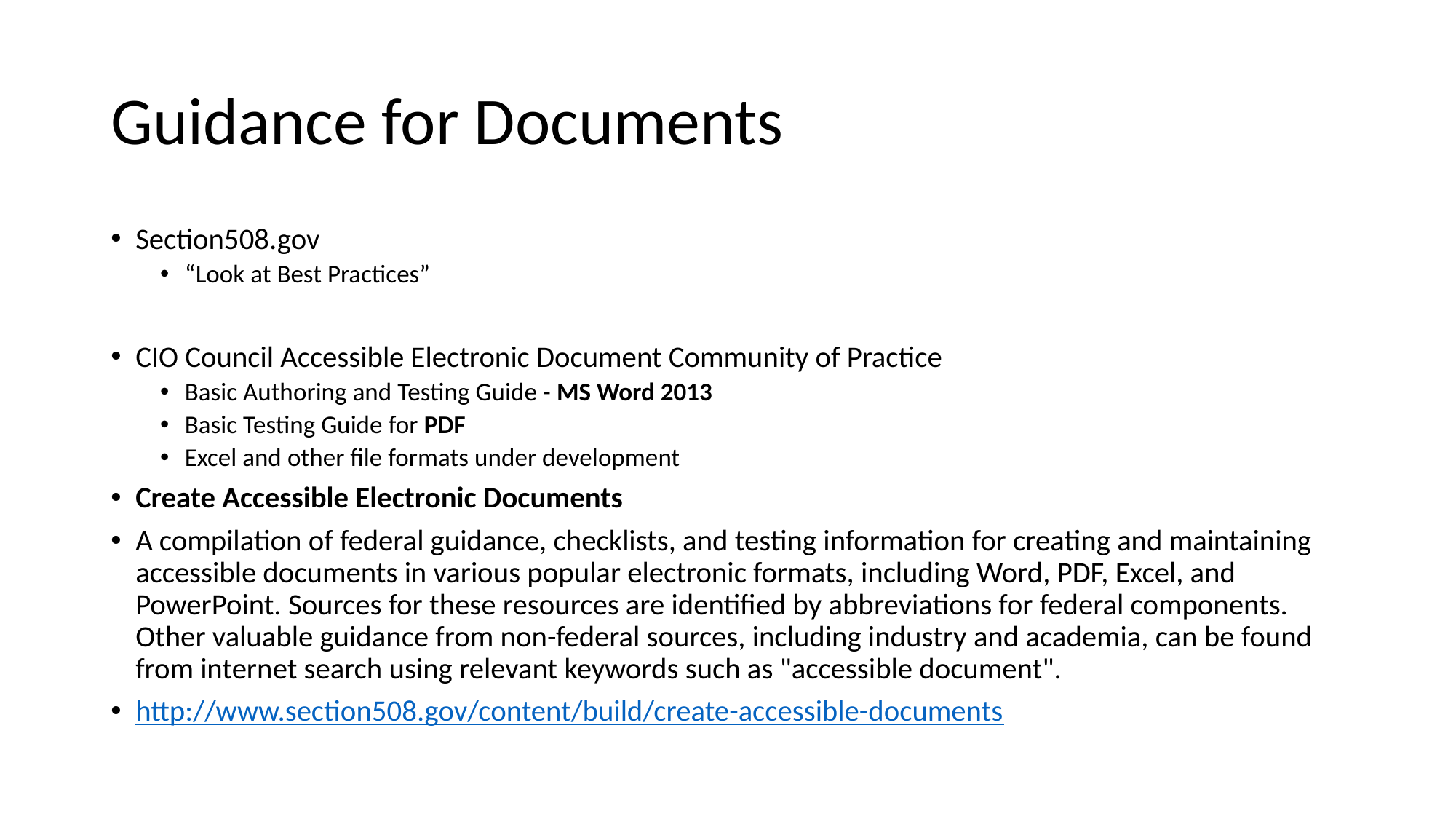

# Guidance for Documents
Section508.gov
“Look at Best Practices”

CIO Council Accessible Electronic Document Community of Practice
Basic Authoring and Testing Guide - MS Word 2013
Basic Testing Guide for PDF
Excel and other file formats under development
Create Accessible Electronic Documents
A compilation of federal guidance, checklists, and testing information for creating and maintaining accessible documents in various popular electronic formats, including Word, PDF, Excel, and PowerPoint. Sources for these resources are identified by abbreviations for federal components. Other valuable guidance from non-federal sources, including industry and academia, can be found from internet search using relevant keywords such as "accessible document".
http://www.section508.gov/content/build/create-accessible-documents